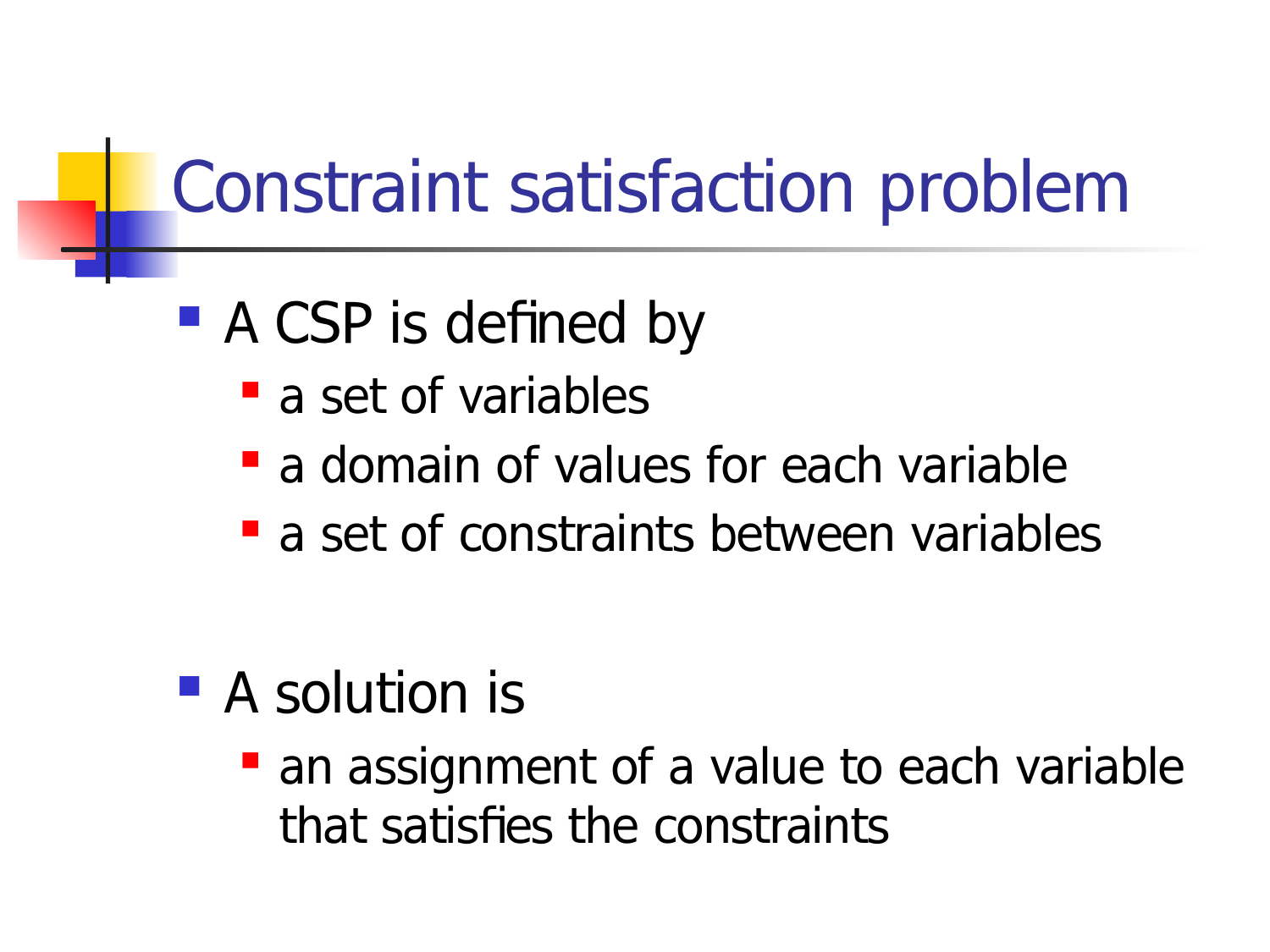

# Constraint satisfaction problem
A CSP is defined by
a set of variables
a domain of values for each variable
a set of constraints between variables

A solution is
an assignment of a value to each variable that satisfies the constraints